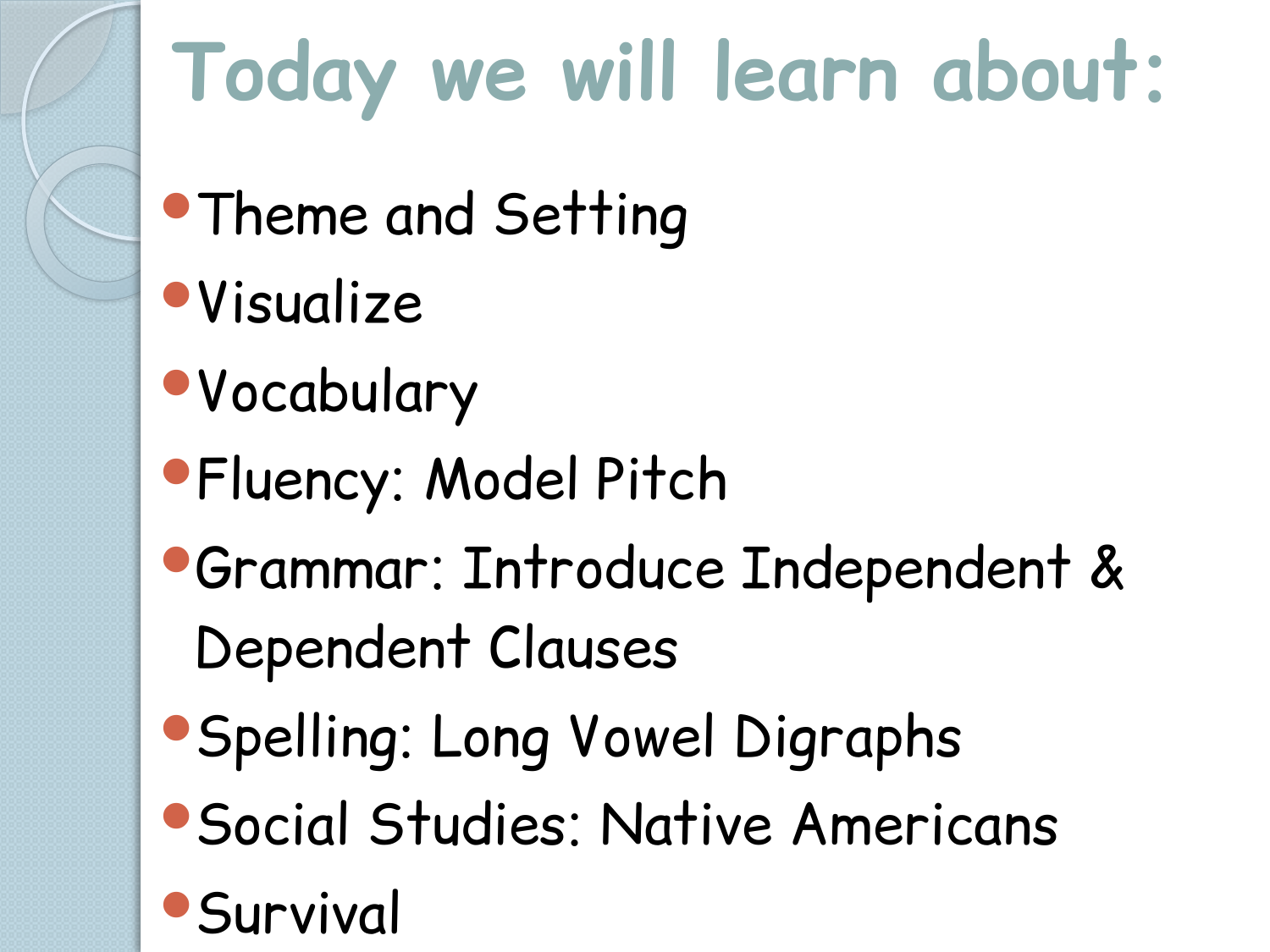

# Today we will learn about:
Theme and Setting
Visualize
Vocabulary
Fluency: Model Pitch
Grammar: Introduce Independent & Dependent Clauses
Spelling: Long Vowel Digraphs
Social Studies: Native Americans
Survival